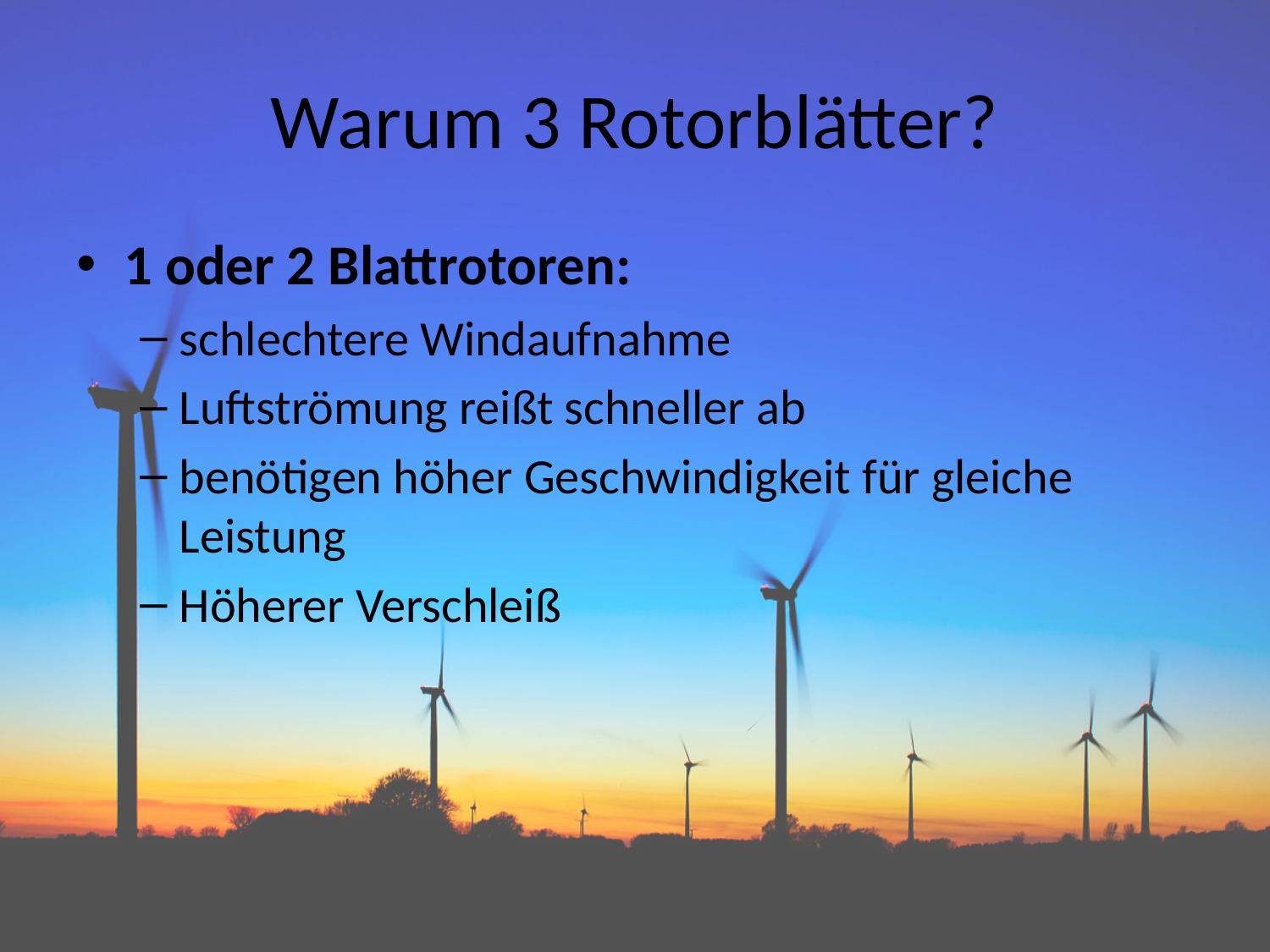

# Warum 3 Rotorblätter?
1 oder 2 Blattrotoren:
schlechtere Windaufnahme
Luftströmung reißt schneller ab
benötigen höher Geschwindigkeit für gleiche Leistung
Höherer Verschleiß